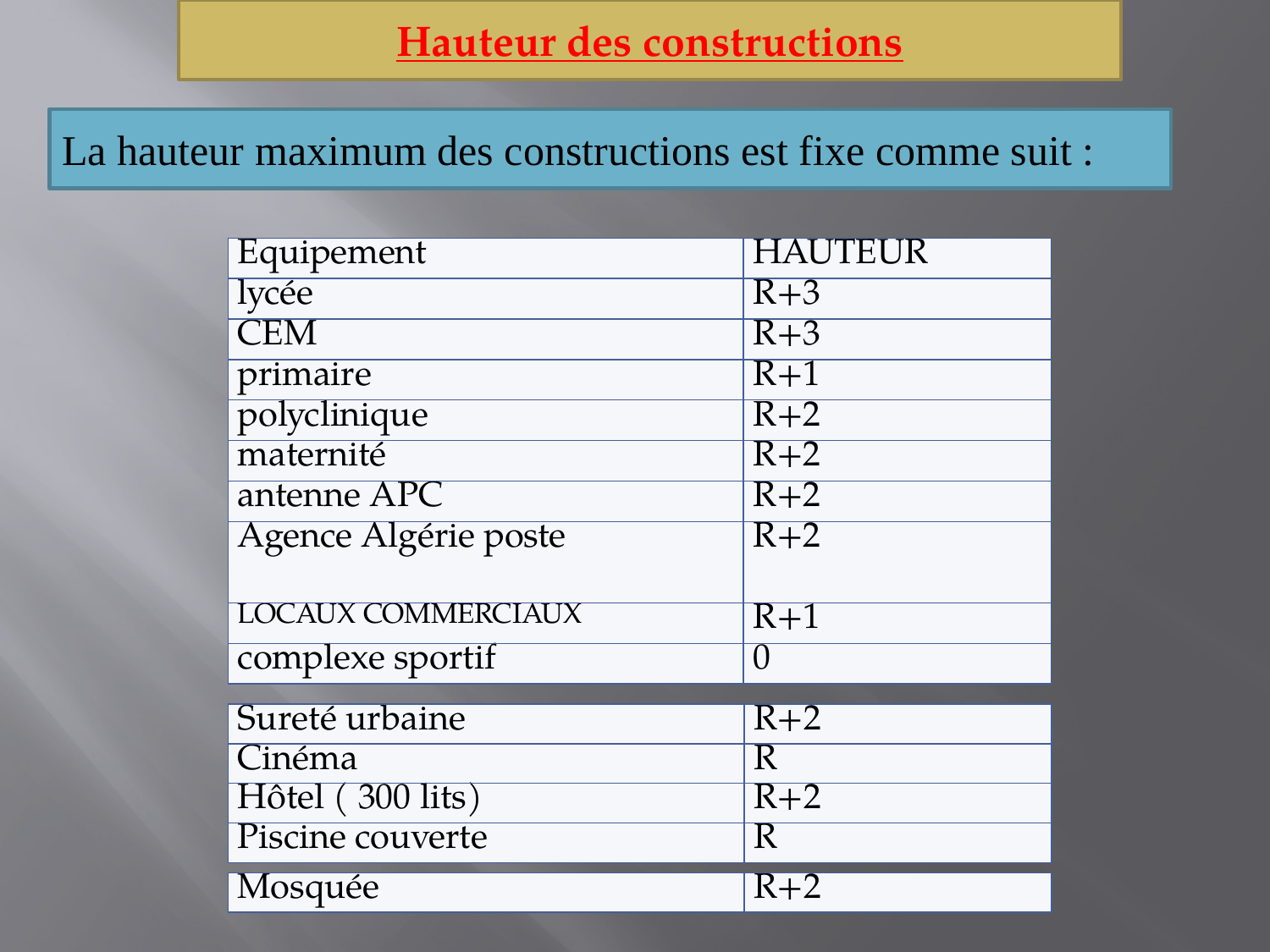

Hauteur des constructions
La hauteur maximum des constructions est fixe comme suit :
| Equipement | HAUTEUR |
| --- | --- |
| lycée | R+3 |
| CEM | R+3 |
| primaire | R+1 |
| polyclinique | R+2 |
| maternité | R+2 |
| antenne APC | R+2 |
| Agence Algérie poste | R+2 |
| LOCAUX COMMERCIAUX | R+1 |
| complexe sportif | 0 |
| Sureté urbaine | R+2 |
| --- | --- |
| Cinéma | R |
| Hôtel ( 300 lits) | R+2 |
| Piscine couverte | R |
| Mosquée | R+2 |
| --- | --- |